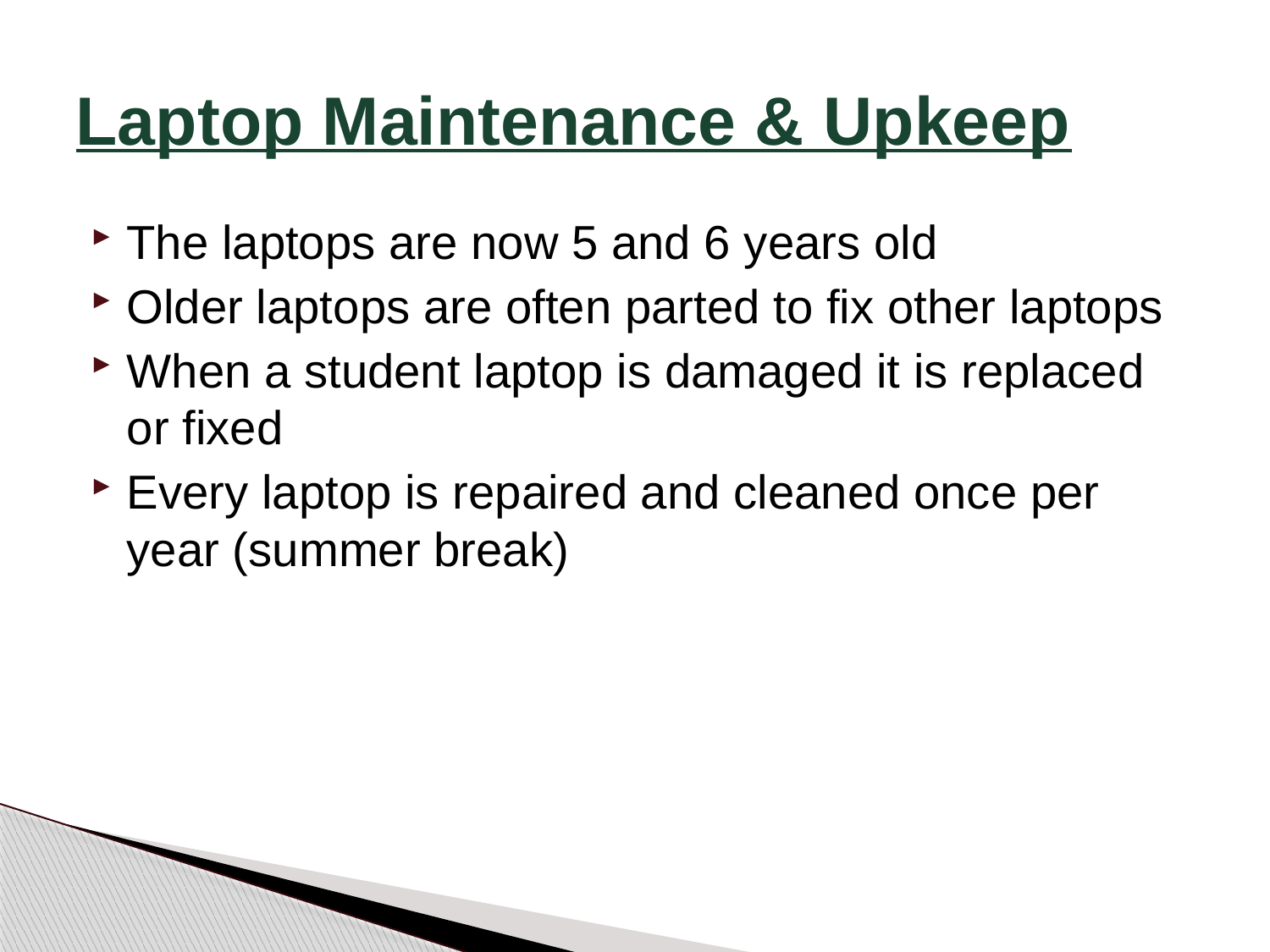

# Laptop Maintenance & Upkeep
The laptops are now 5 and 6 years old
Older laptops are often parted to fix other laptops
When a student laptop is damaged it is replaced or fixed
Every laptop is repaired and cleaned once per year (summer break)